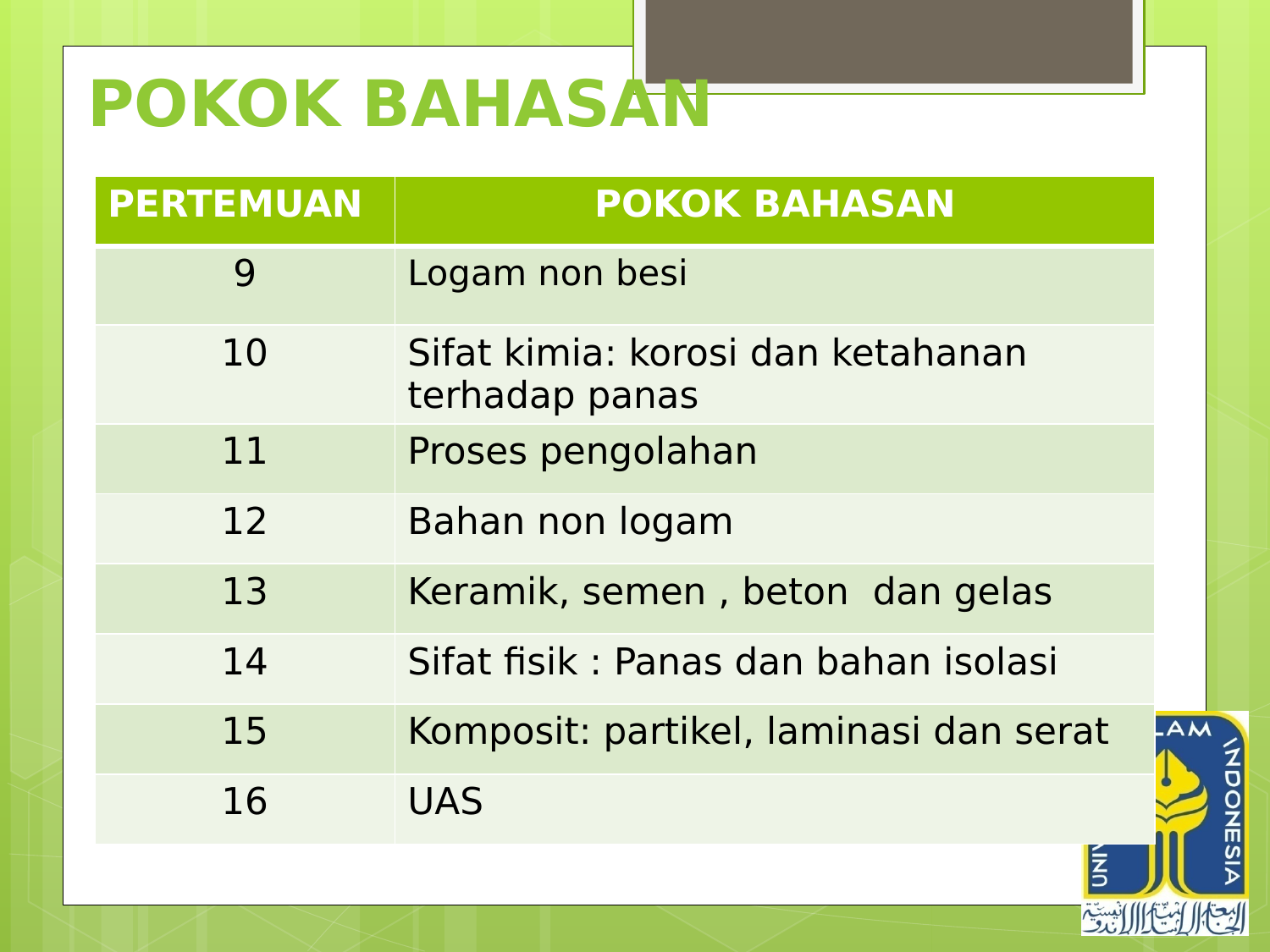

# POKOK BAHASAN
| PERTEMUAN | POKOK BAHASAN |
| --- | --- |
| 9 | Logam non besi |
| 10 | Sifat kimia: korosi dan ketahanan terhadap panas |
| 11 | Proses pengolahan |
| 12 | Bahan non logam |
| 13 | Keramik, semen , beton dan gelas |
| 14 | Sifat fisik : Panas dan bahan isolasi |
| 15 | Komposit: partikel, laminasi dan serat |
| 16 | UAS |